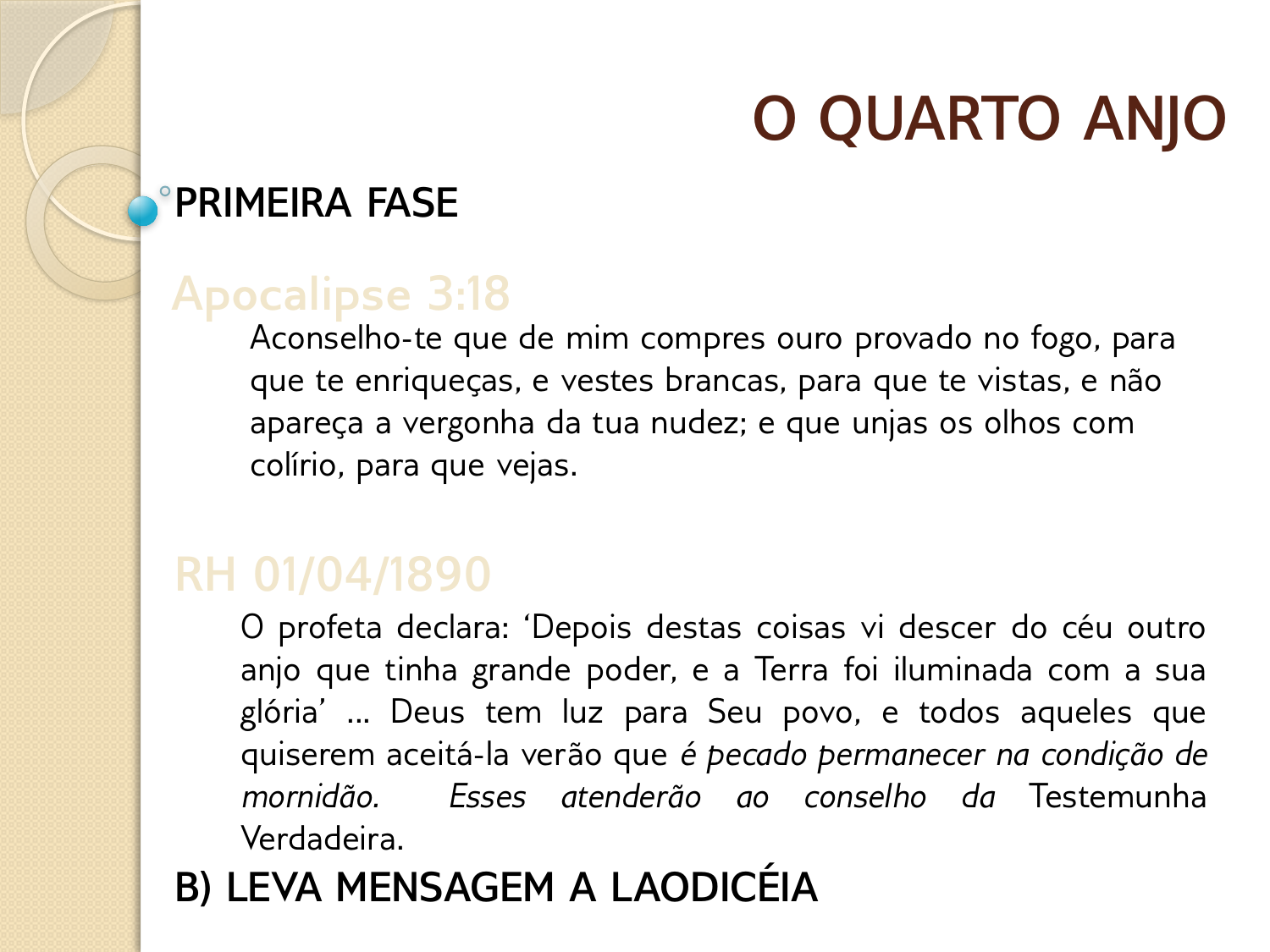

O QUARTO ANJO
PRIMEIRA FASE
Apocalipse 3:18
Aconselho-te que de mim compres ouro provado no fogo, para que te enriqueças, e vestes brancas, para que te vistas, e não apareça a vergonha da tua nudez; e que unjas os olhos com colírio, para que vejas.
RH 01/04/1890
O profeta declara: ‘Depois destas coisas vi descer do céu outro anjo que tinha grande poder, e a Terra foi iluminada com a sua glória’ ... Deus tem luz para Seu povo, e todos aqueles que quiserem aceitá-la verão que é pecado permanecer na condição de mornidão.  Esses atenderão ao conselho da Testemunha Verdadeira.
B) LEVA MENSAGEM A LAODICÉIA